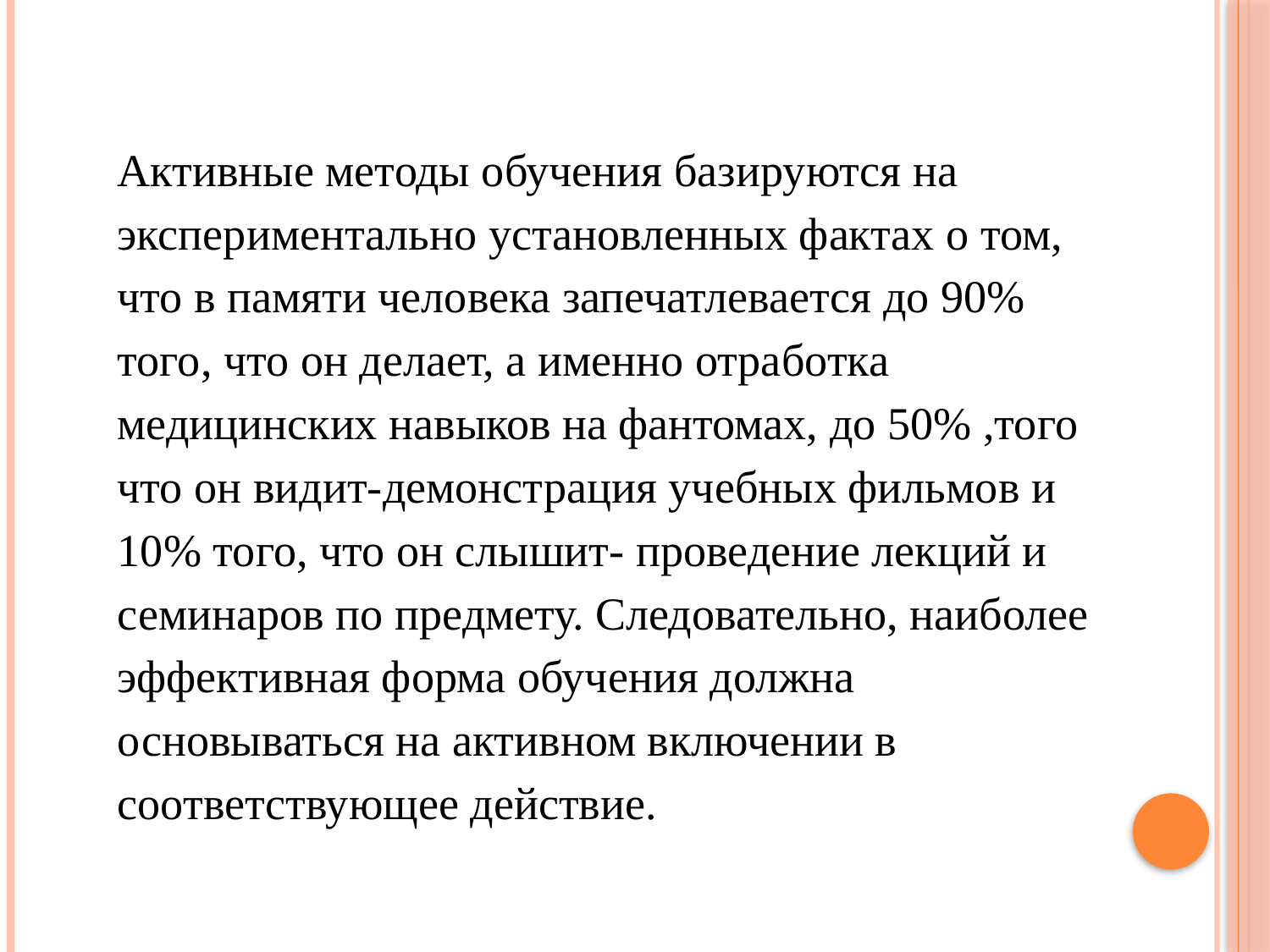

Активные методы обучения базируются на экспериментально установленных фактах о том, что в памяти человека запечатлевается до 90% того, что он делает, а именно отработка медицинских навыков на фантомах, до 50% ,того что он видит-демонстрация учебных фильмов и 10% того, что он слышит- проведение лекций и семинаров по предмету. Следовательно, наиболее эффективная форма обучения должна основываться на активном включении в соответствующее действие.